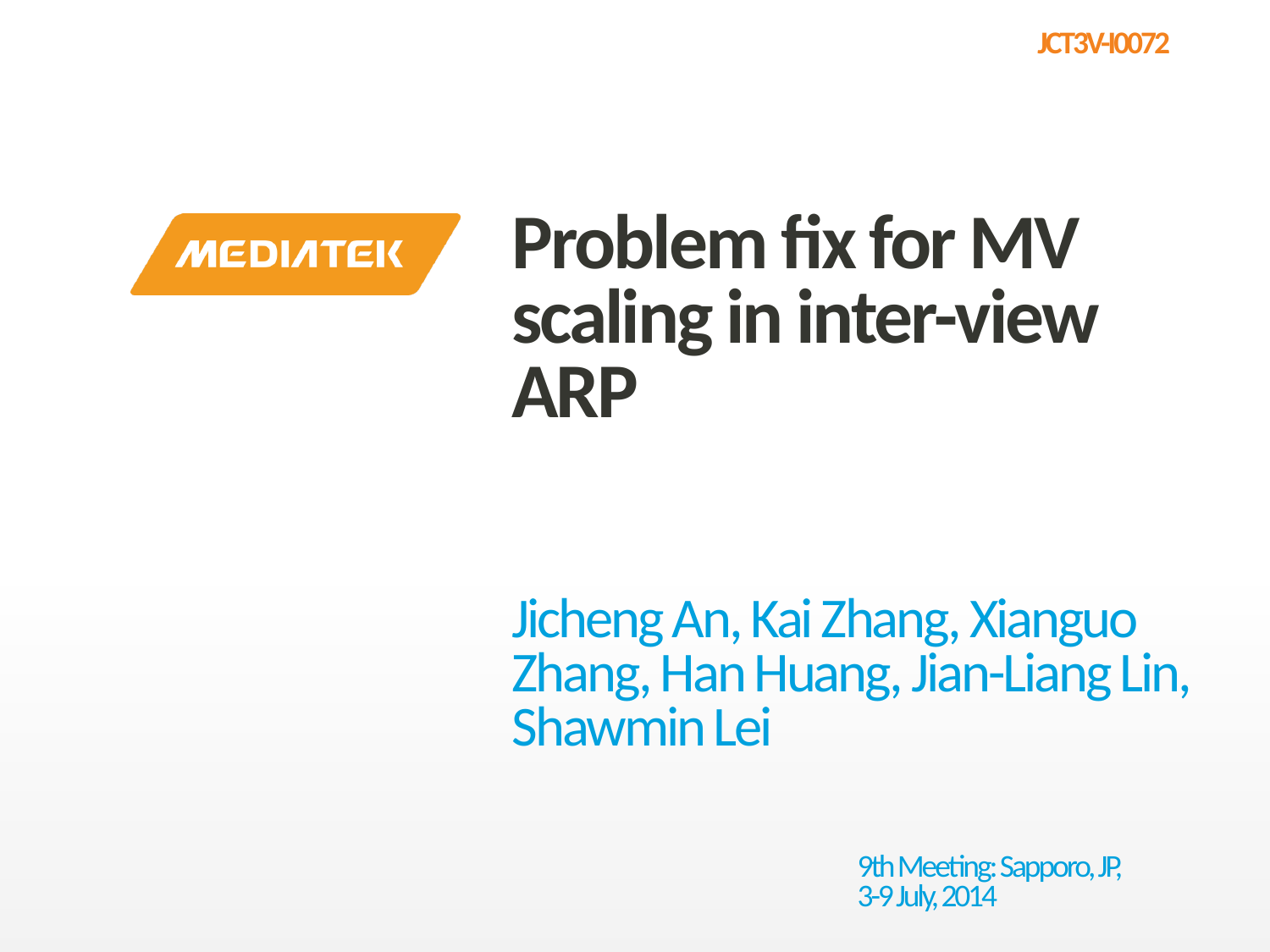

# Problem fix for MV scaling in inter-view ARP
Jicheng An, Kai Zhang, Xianguo Zhang, Han Huang, Jian-Liang Lin, Shawmin Lei